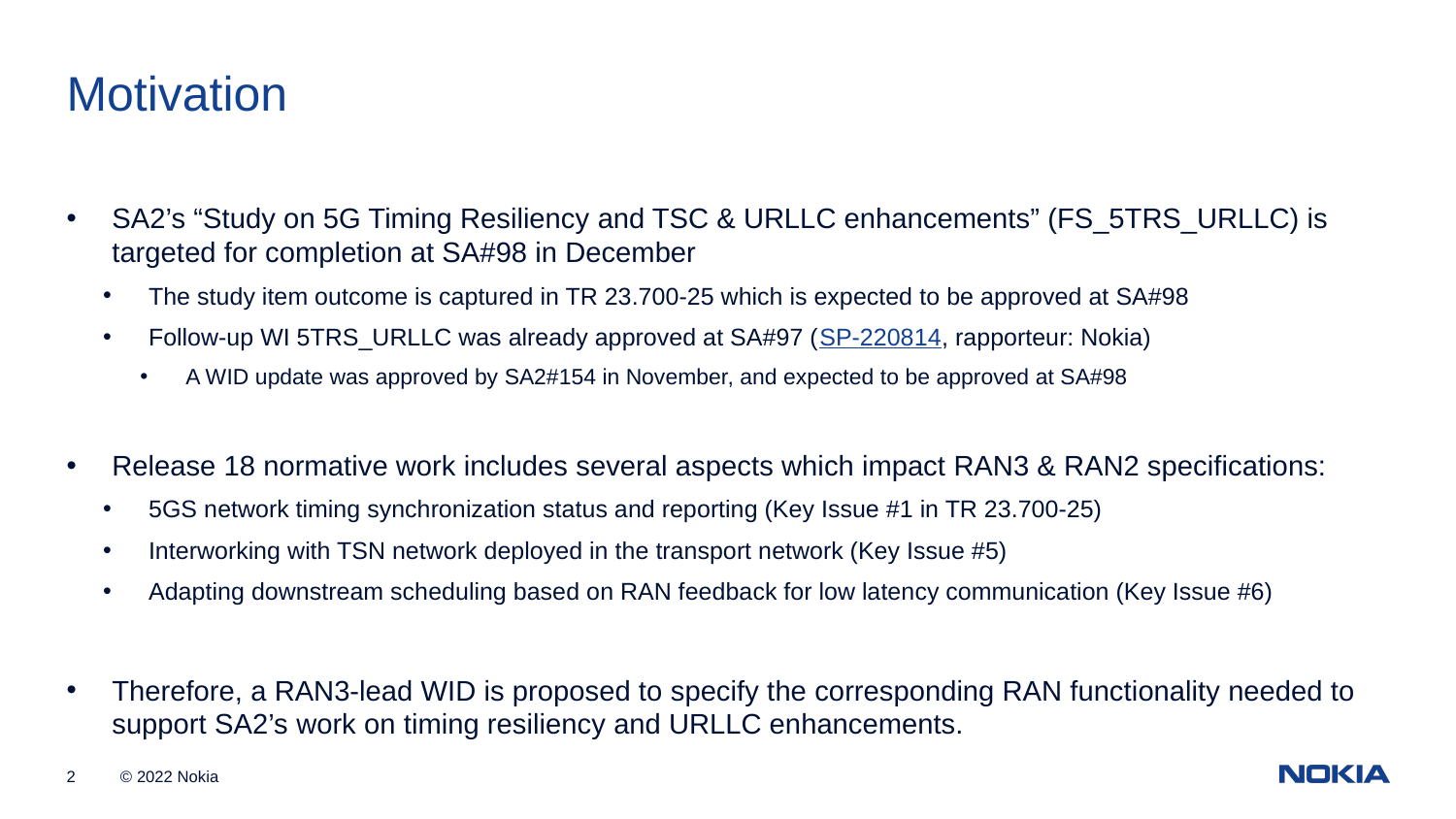

Motivation

SA2’s “Study on 5G Timing Resiliency and TSC & URLLC enhancements” (FS_5TRS_URLLC) is targeted for completion at SA#98 in December
The study item outcome is captured in TR 23.700-25 which is expected to be approved at SA#98
Follow-up WI 5TRS_URLLC was already approved at SA#97 (SP-220814, rapporteur: Nokia)​
A WID update was approved by SA2#154 in November, and expected to be approved at SA#98

Release 18 normative work includes several aspects which impact RAN3 & RAN2 specifications:
5GS network timing synchronization status and reporting (Key Issue #1 in TR 23.700-25)
Interworking with TSN network deployed in the transport network (Key Issue #5)
Adapting downstream scheduling based on RAN feedback for low latency communication (Key Issue #6)

Therefore, a RAN3-lead WID is proposed to specify the corresponding RAN functionality needed to support SA2’s work on timing resiliency and URLLC enhancements.